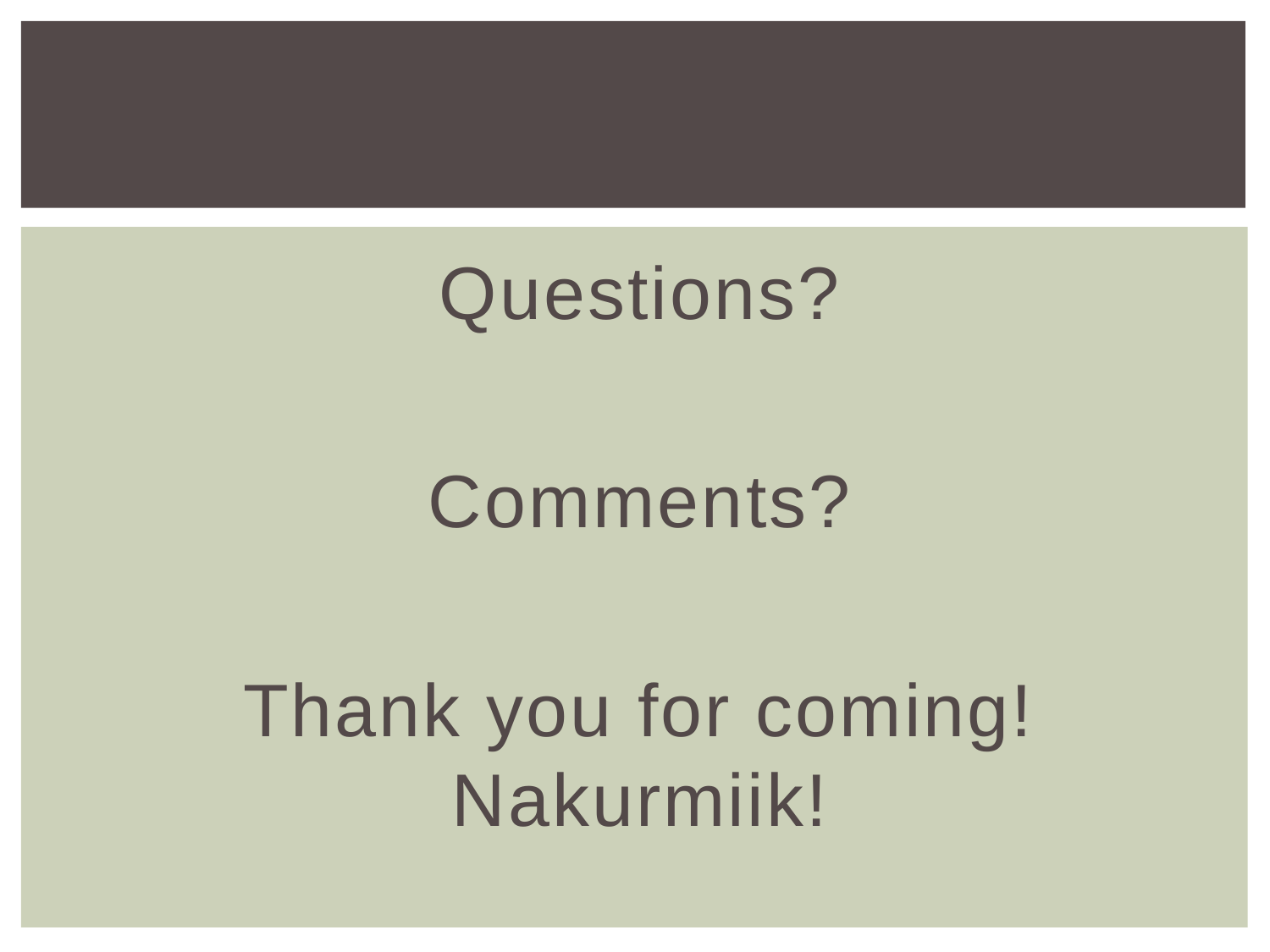

#
Questions?

Comments?

Thank you for coming! Nakurmiik!